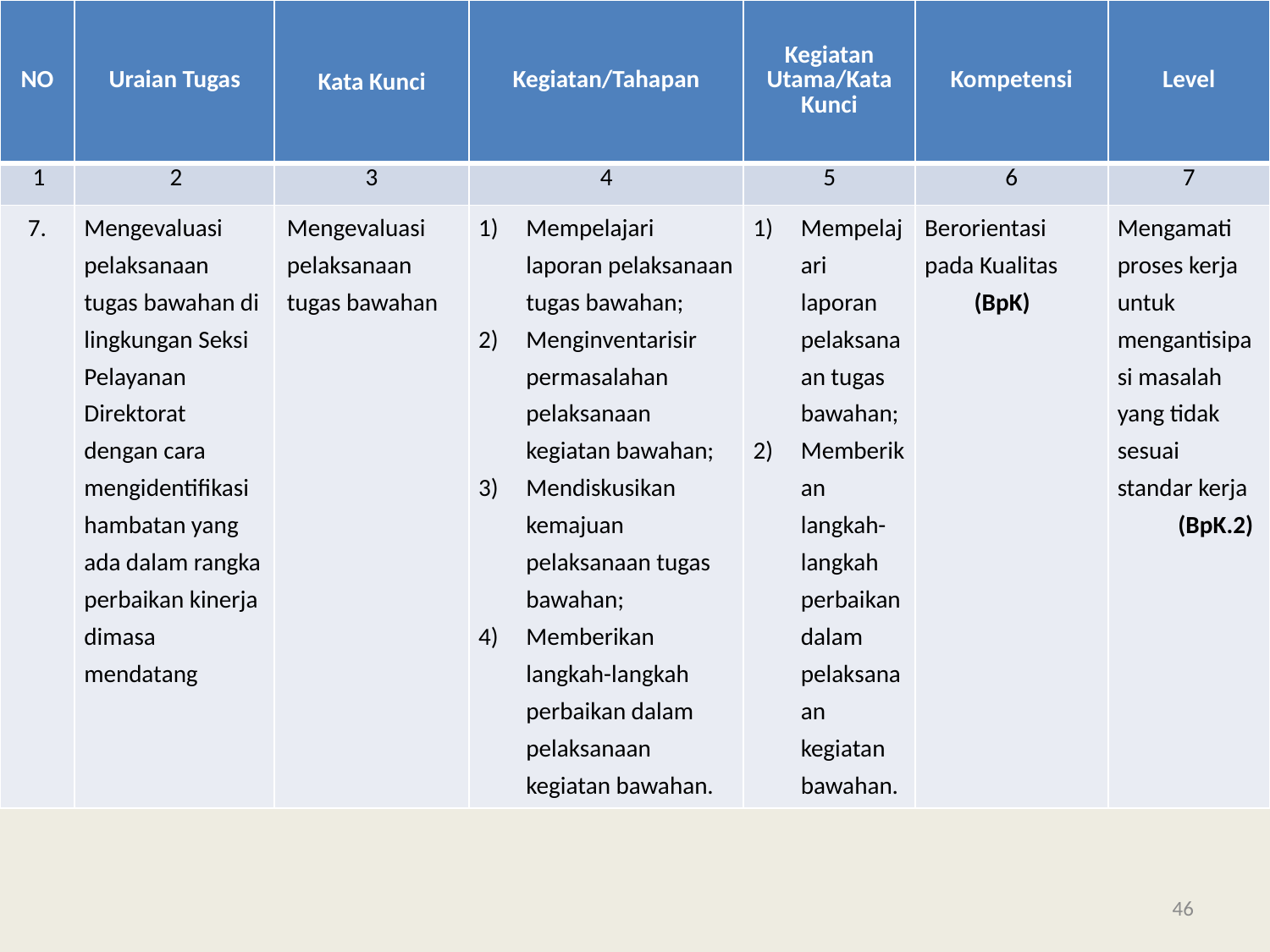

| NO | Uraian Tugas | Kata Kunci | Kegiatan/Tahapan | Kegiatan Utama/Kata Kunci | Kompetensi | Level |
| --- | --- | --- | --- | --- | --- | --- |
| 1 | 2 | 3 | 4 | 5 | 6 | 7 |
| 7. | Mengevaluasi pelaksanaan tugas bawahan di lingkungan Seksi Pelayanan Direktorat dengan cara mengidentifikasi hambatan yang ada dalam rangka perbaikan kinerja dimasa mendatang | Mengevaluasi pelaksanaan tugas bawahan | Mempelajari laporan pelaksanaan tugas bawahan; Menginventarisir permasalahan pelaksanaan kegiatan bawahan; Mendiskusikan kemajuan pelaksanaan tugas bawahan; Memberikan langkah-langkah perbaikan dalam pelaksanaan kegiatan bawahan. | Mempelajari laporan pelaksanaan tugas bawahan; Memberikan langkah-langkah perbaikan dalam pelaksanaan kegiatan bawahan. | Berorientasi pada Kualitas (BpK) | Mengamati proses kerja untuk mengantisipasi masalah yang tidak sesuai standar kerja (BpK.2) |
46